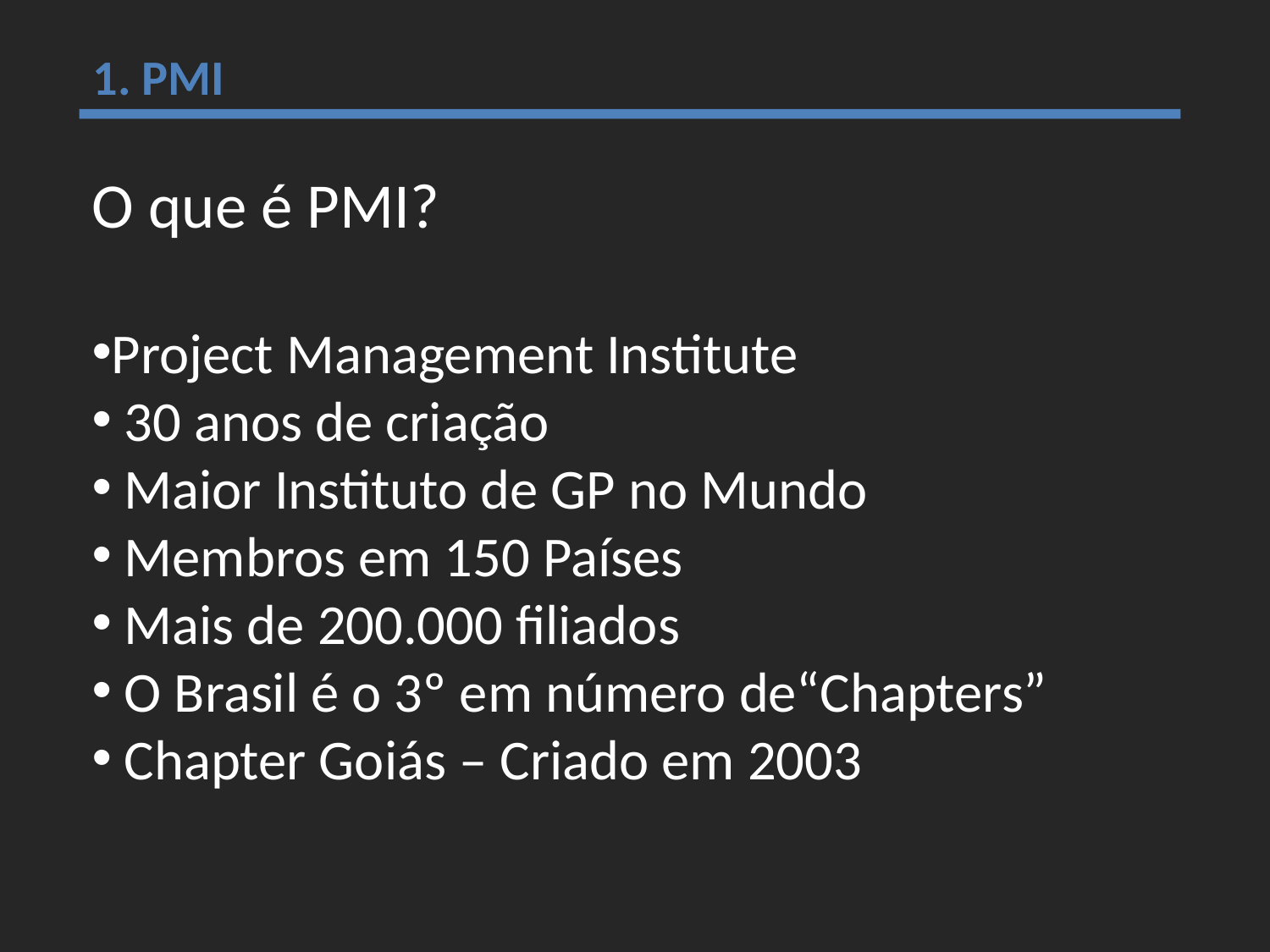

1. PMI

O que é PMI?

Project Management Institute
 30 anos de criação
 Maior Instituto de GP no Mundo
 Membros em 150 Países
 Mais de 200.000 filiados
 O Brasil é o 3º em número de“Chapters”
 Chapter Goiás – Criado em 2003